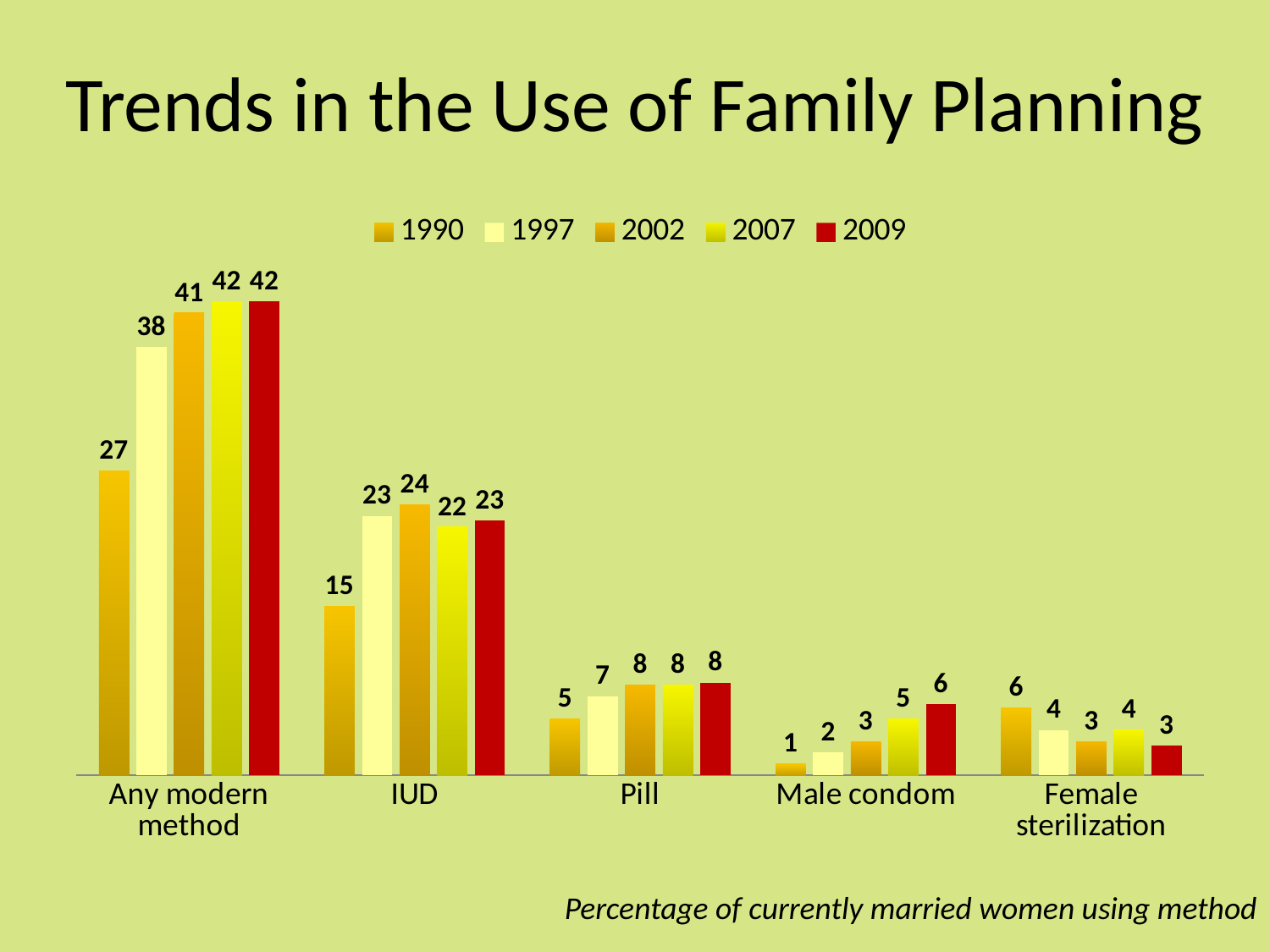

# Trends in the Use of Family Planning

### Chart

| Category | 1990 | 1997 | 2002 | 2007 | 2009 |
|---|---|---|---|---|---|
| Any modern method | 27.0 | 38.0 | 41.0 | 42.0 | 42.0 |
| IUD | 15.0 | 23.0 | 24.0 | 22.0 | 22.6 |
| Pill | 5.0 | 7.0 | 8.0 | 8.0 | 8.200000000000001 |
| Male condom | 1.0 | 2.0 | 3.0 | 5.0 | 6.3 |
| Female sterilization | 6.0 | 4.0 | 3.0 | 4.0 | 2.6 |
Percentage of currently married women using method